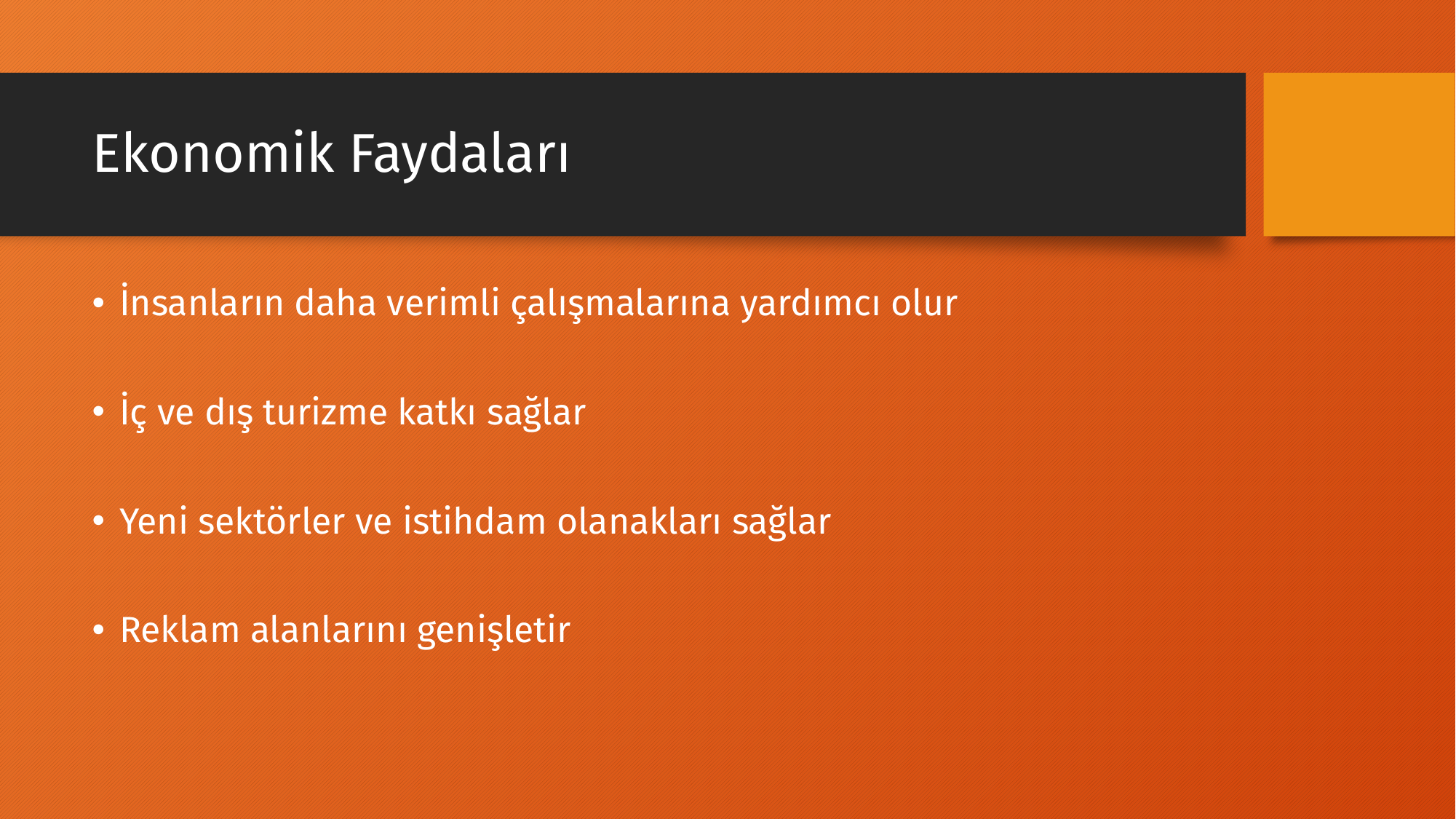

# Ekonomik Faydaları
İnsanların daha verimli çalışmalarına yardımcı olur

İç ve dış turizme katkı sağlar

Yeni sektörler ve istihdam olanakları sağlar

Reklam alanlarını genişletir